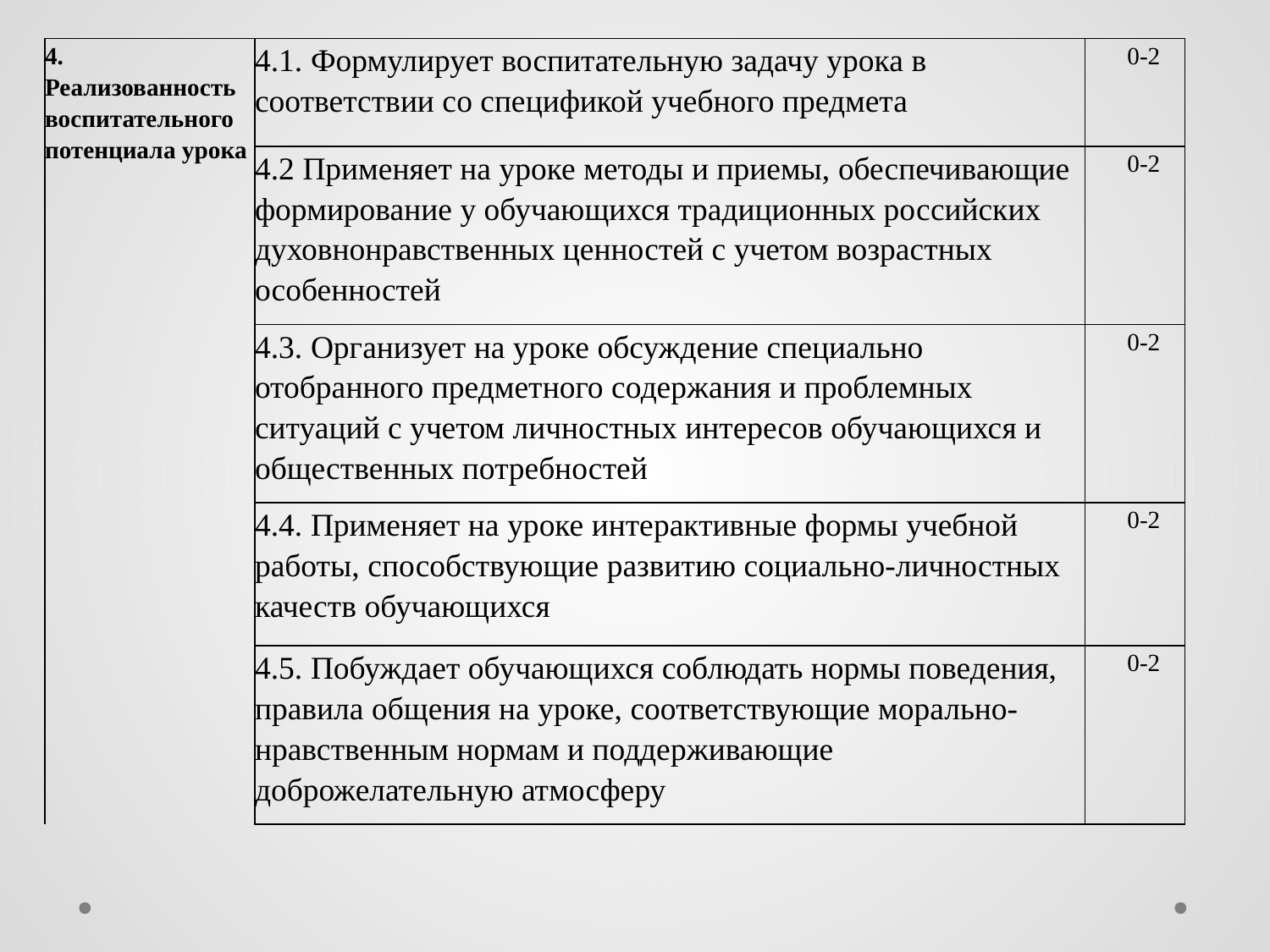

| 4. Реализованность воспитательного потенциала урока | 4.1. Формулирует воспитательную задачу урока в соответствии со спецификой учебного предмета | 0-2 |
| --- | --- | --- |
|  | 4.2 Применяет на уроке методы и приемы, обеспечивающие формирование у обучающихся традиционных российских духовнонравственных ценностей с учетом возрастных особенностей | 0-2 |
|  | 4.3. Организует на уроке обсуждение специально отобранного предметного содержания и проблемных ситуаций с учетом личностных интересов обучающихся и общественных потребностей | 0-2 |
|  | 4.4. Применяет на уроке интерактивные формы учебной работы, способствующие развитию социально-личностных качеств обучающихся | 0-2 |
|  | 4.5. Побуждает обучающихся соблюдать нормы поведения, правила общения на уроке, соответствующие морально-нравственным нормам и поддерживающие доброжелательную атмосферу | 0-2 |